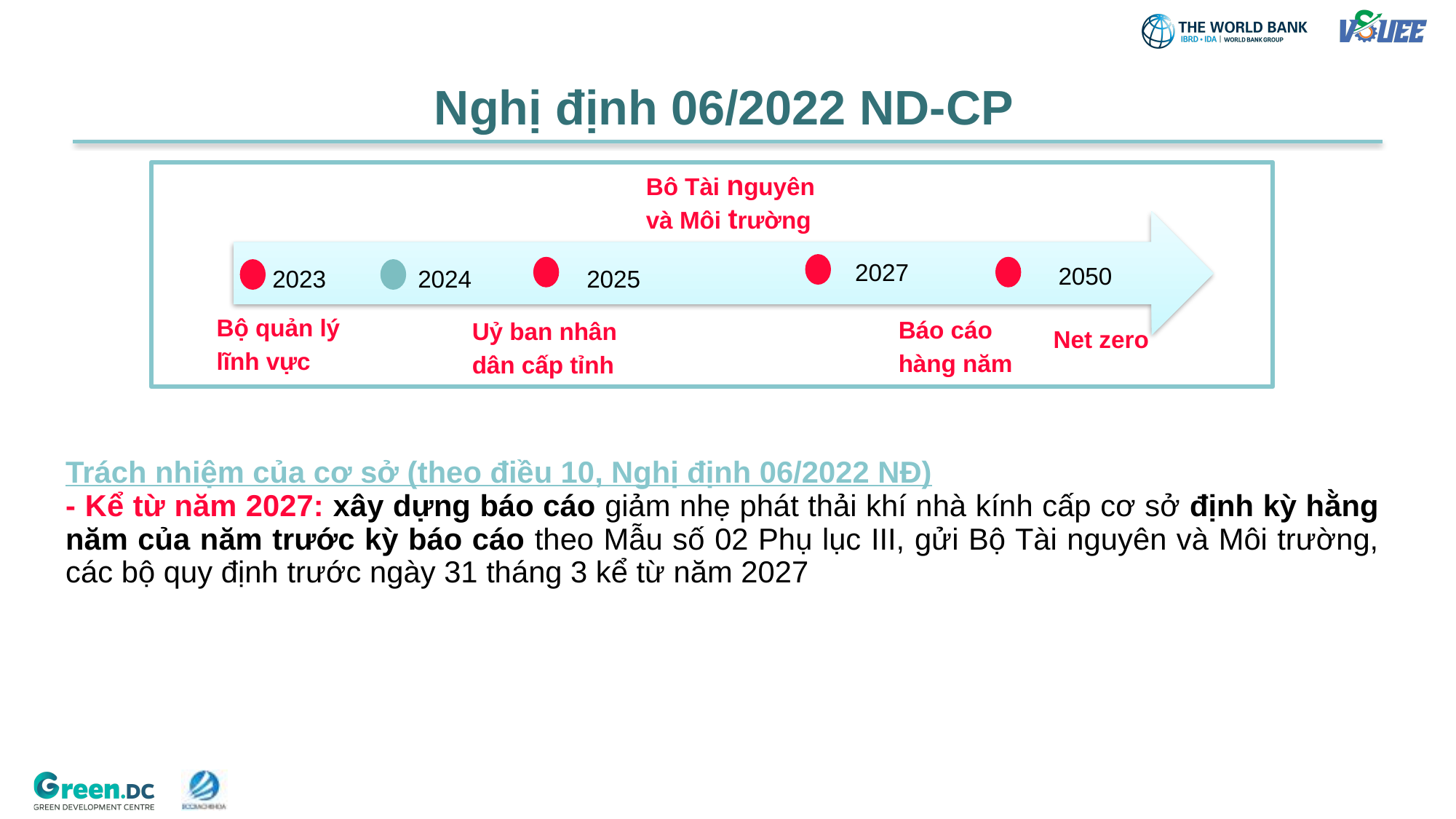

# Nghị định 06/2022 ND-CP

Bô Tài nguyên và Môi trường
2027
2050
2023
2024
2025

Bộ quản lý lĩnh vực
 Báo cáo
 hàng năm
Uỷ ban nhân dân cấp tỉnh
Net zero
Trách nhiệm của cơ sở (theo điều 10, Nghị định 06/2022 NĐ)
- Kể từ năm 2027: xây dựng báo cáo giảm nhẹ phát thải khí nhà kính cấp cơ sở định kỳ hằng năm của năm trước kỳ báo cáo theo Mẫu số 02 Phụ lục III, gửi Bộ Tài nguyên và Môi trường, các bộ quy định trước ngày 31 tháng 3 kể từ năm 2027